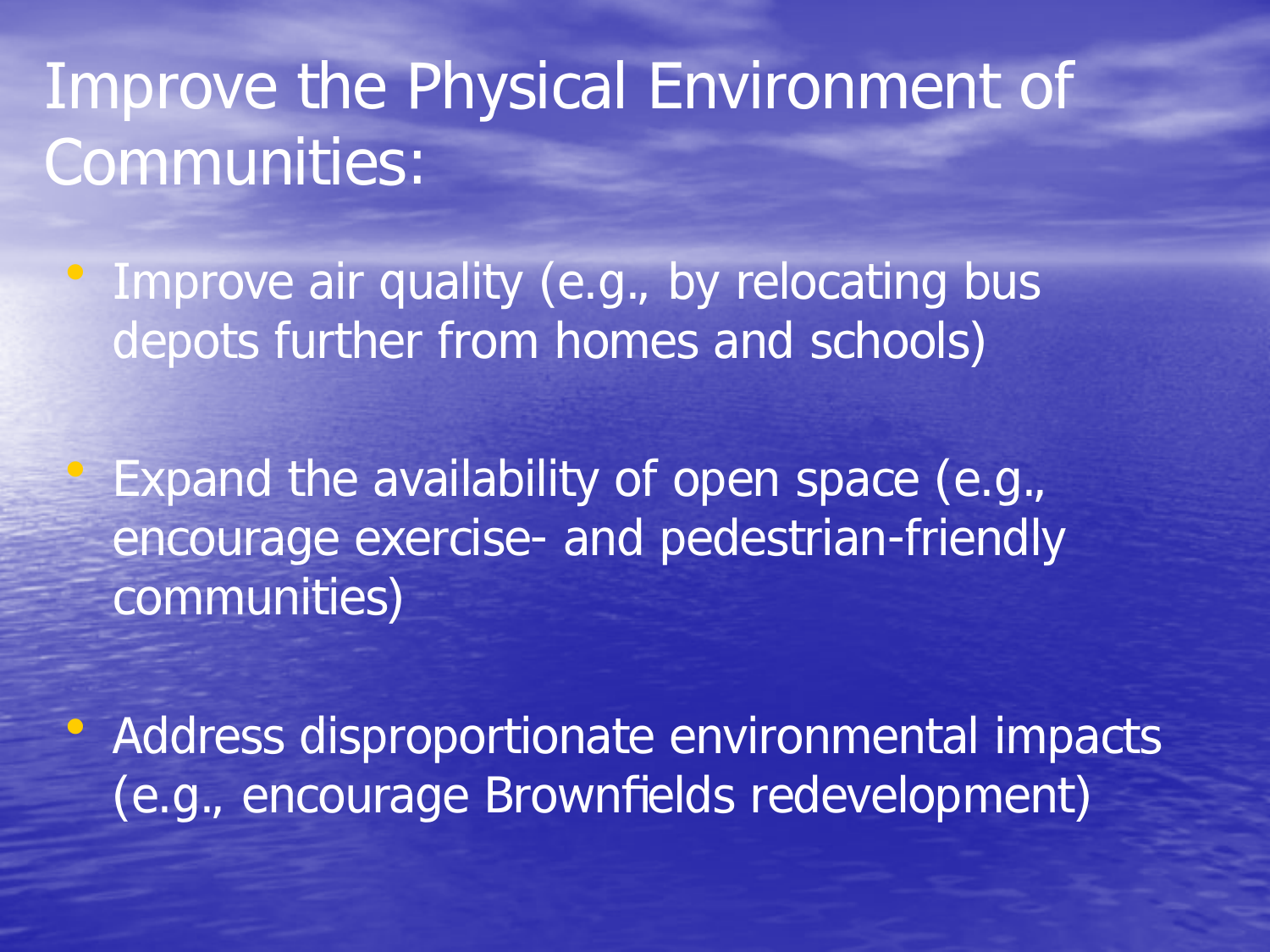

# Improve the Physical Environment of Communities:
Improve air quality (e.g., by relocating bus depots further from homes and schools)

Expand the availability of open space (e.g., encourage exercise- and pedestrian-friendly communities)

Address disproportionate environmental impacts (e.g., encourage Brownfields redevelopment)